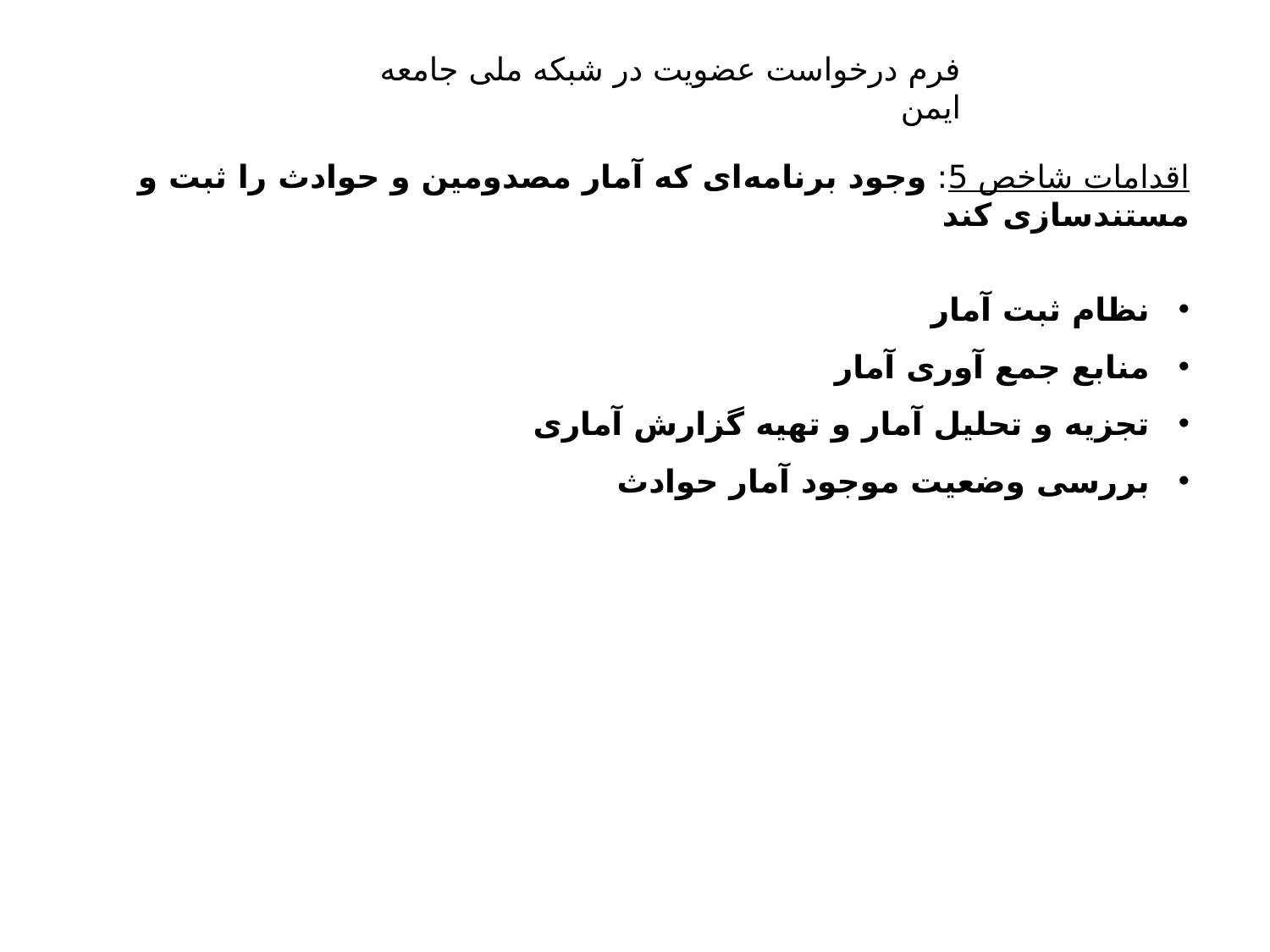

فرم درخواست عضویت در شبکه ملی جامعه ایمن
اقدامات شاخص 5: وجود برنامه‌ای که آمار مصدومین و حوادث را ثبت و مستندسازی کند

نظام ثبت آمار
منابع جمع آوری آمار
تجزیه و تحلیل آمار و تهیه گزارش آماری
بررسی وضعیت موجود آمار حوادث